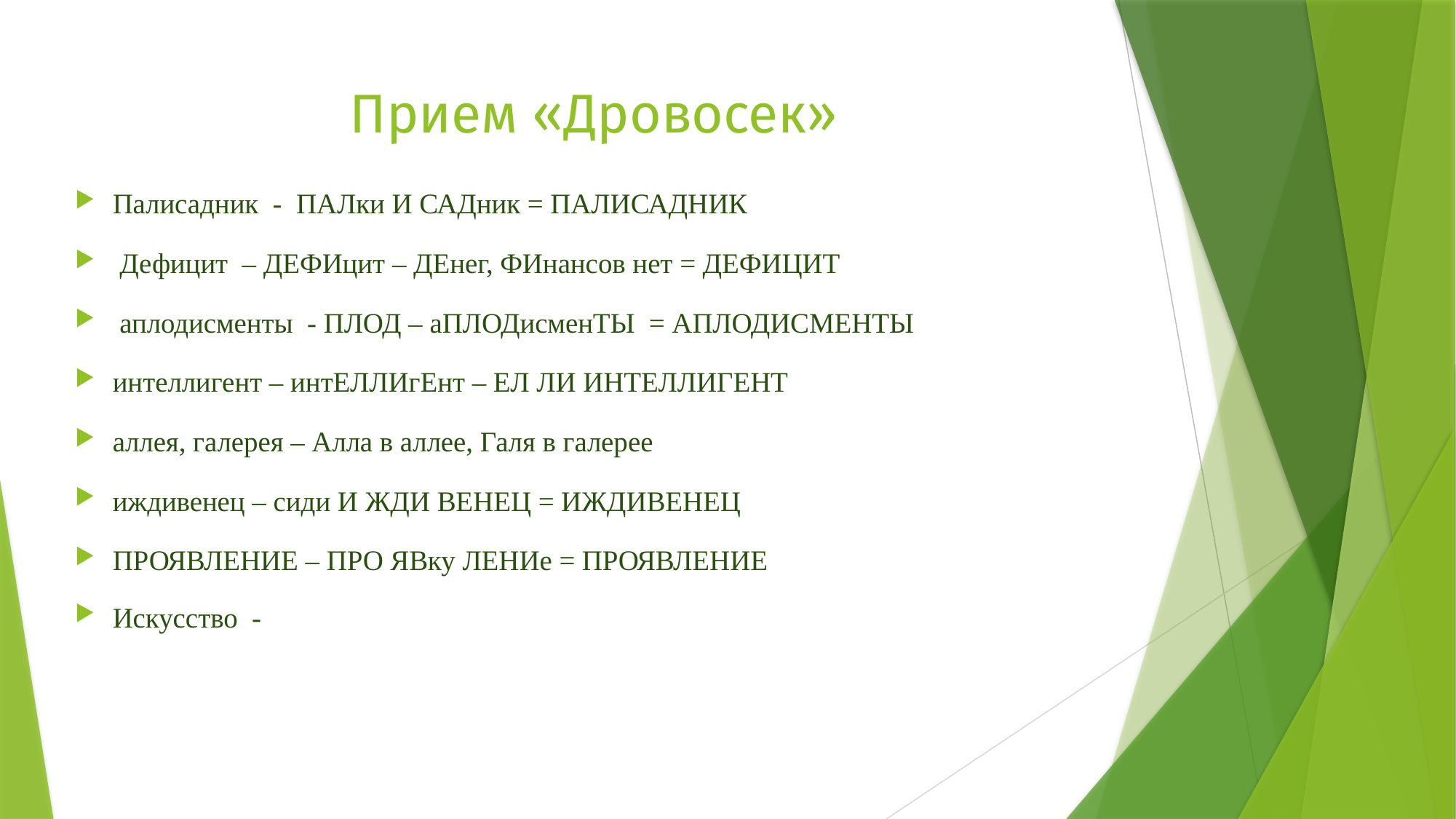

# Прием «Дровосек»
Палисадник  -  ПАЛки И САДник = ПАЛИСАДНИК
 Дефицит  – ДЕФИцит – ДЕнег, ФИнансов нет = ДЕФИЦИТ
 аплодисменты  - ПЛОД – аПЛОДисменТЫ  = АПЛОДИСМЕНТЫ
интеллигент – интЕЛЛИгЕнт – ЕЛ ЛИ ИНТЕЛЛИГЕНТ
аллея, галерея – Алла в аллее, Галя в галерее
иждивенец – сиди И ЖДИ ВЕНЕЦ = ИЖДИВЕНЕЦ
ПРОЯВЛЕНИЕ – ПРО ЯВку ЛЕНИе = ПРОЯВЛЕНИЕ
Искусство  -